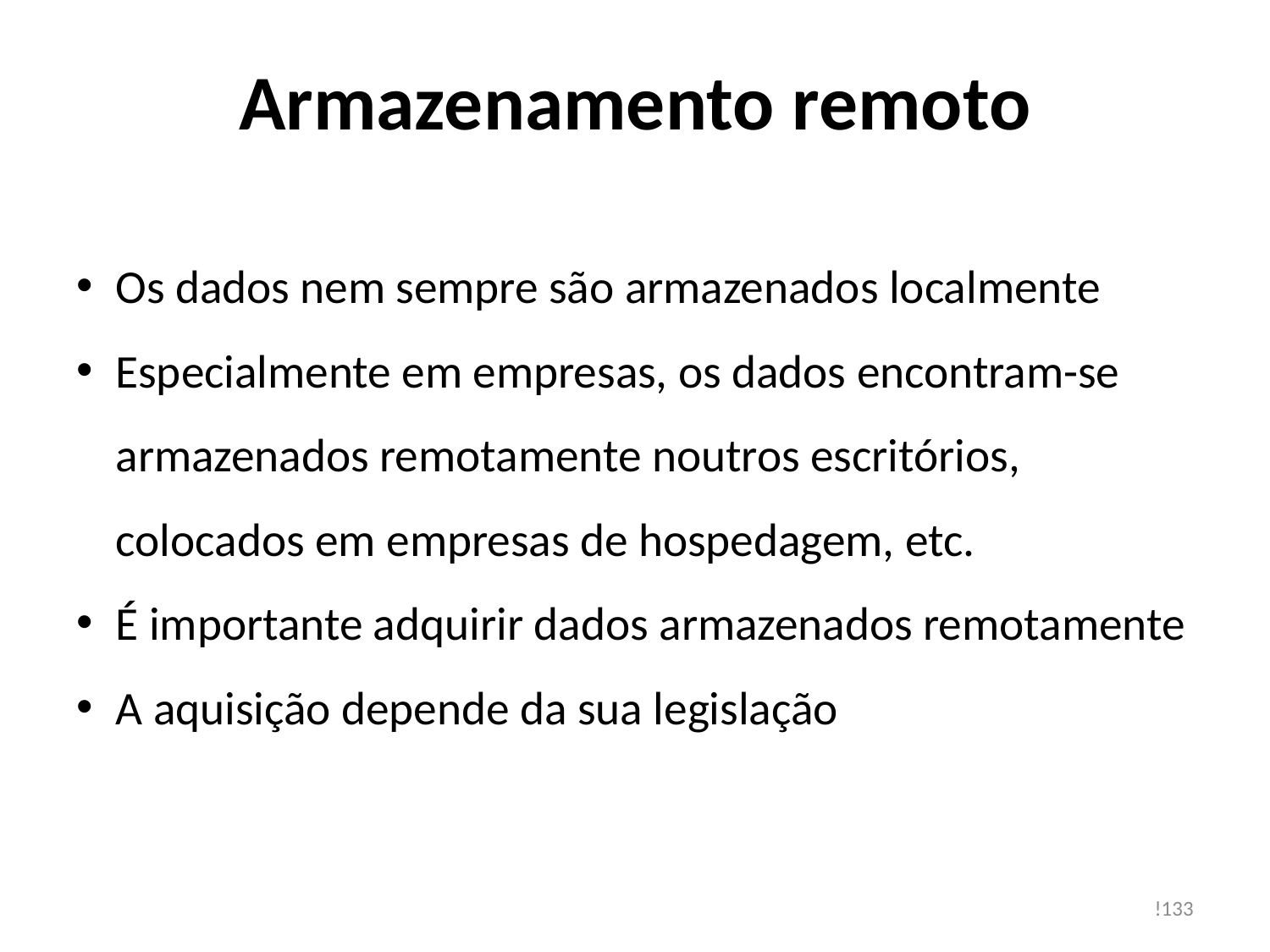

# Armazenamento remoto
Os dados nem sempre são armazenados localmente
Especialmente em empresas, os dados encontram-se armazenados remotamente noutros escritórios, colocados em empresas de hospedagem, etc.
É importante adquirir dados armazenados remotamente
A aquisição depende da sua legislação
!133